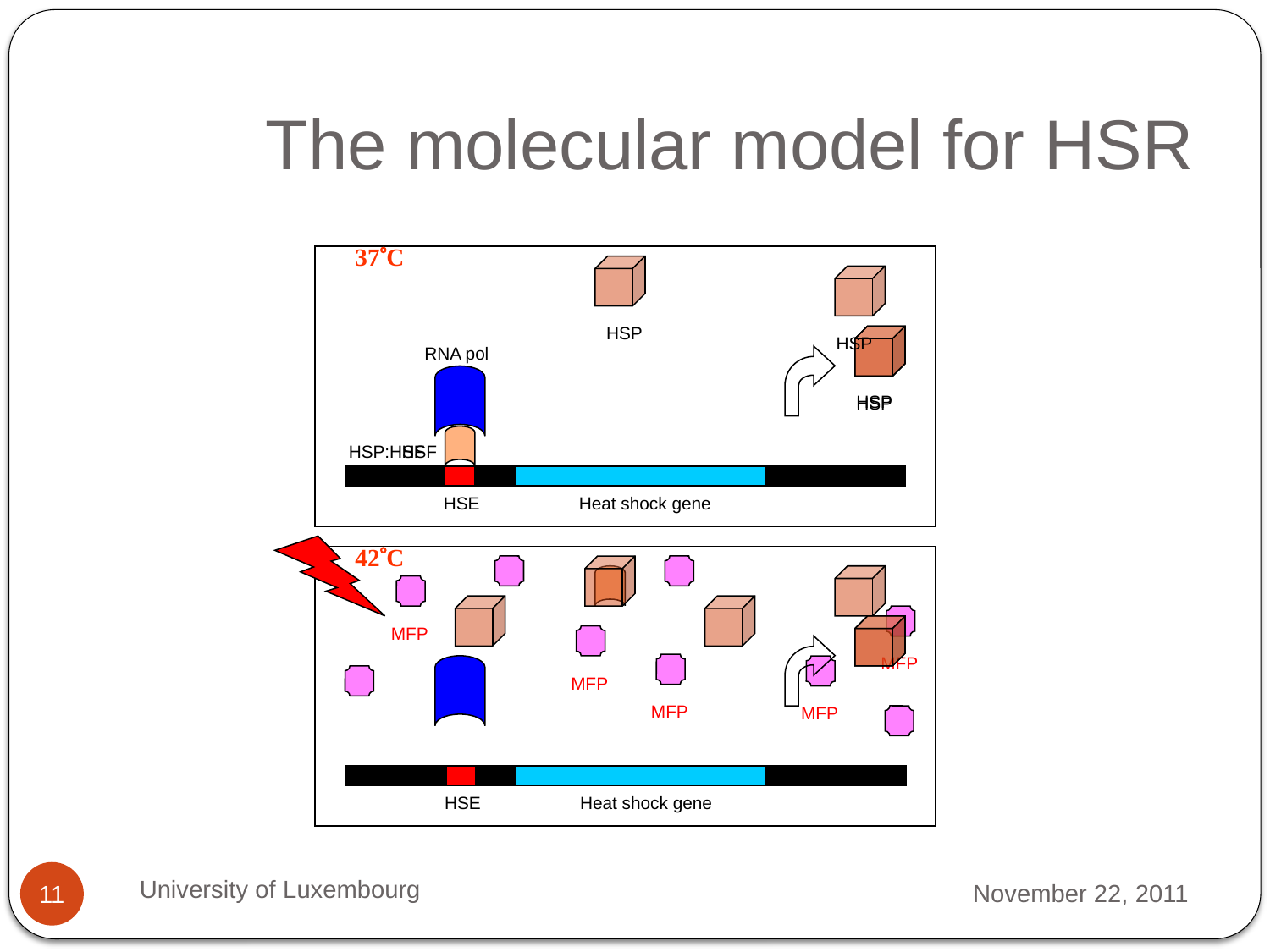

# The molecular model for HSR
37°C

HSP
HSP

RNA pol

HSP
HSP

HSP:HSF
HSF

HSE
Heat shock gene
42°C

MFP

MFP

MFP

MFP

MFP

HSE
Heat shock gene
University of Luxembourg
November 22, 2011
11